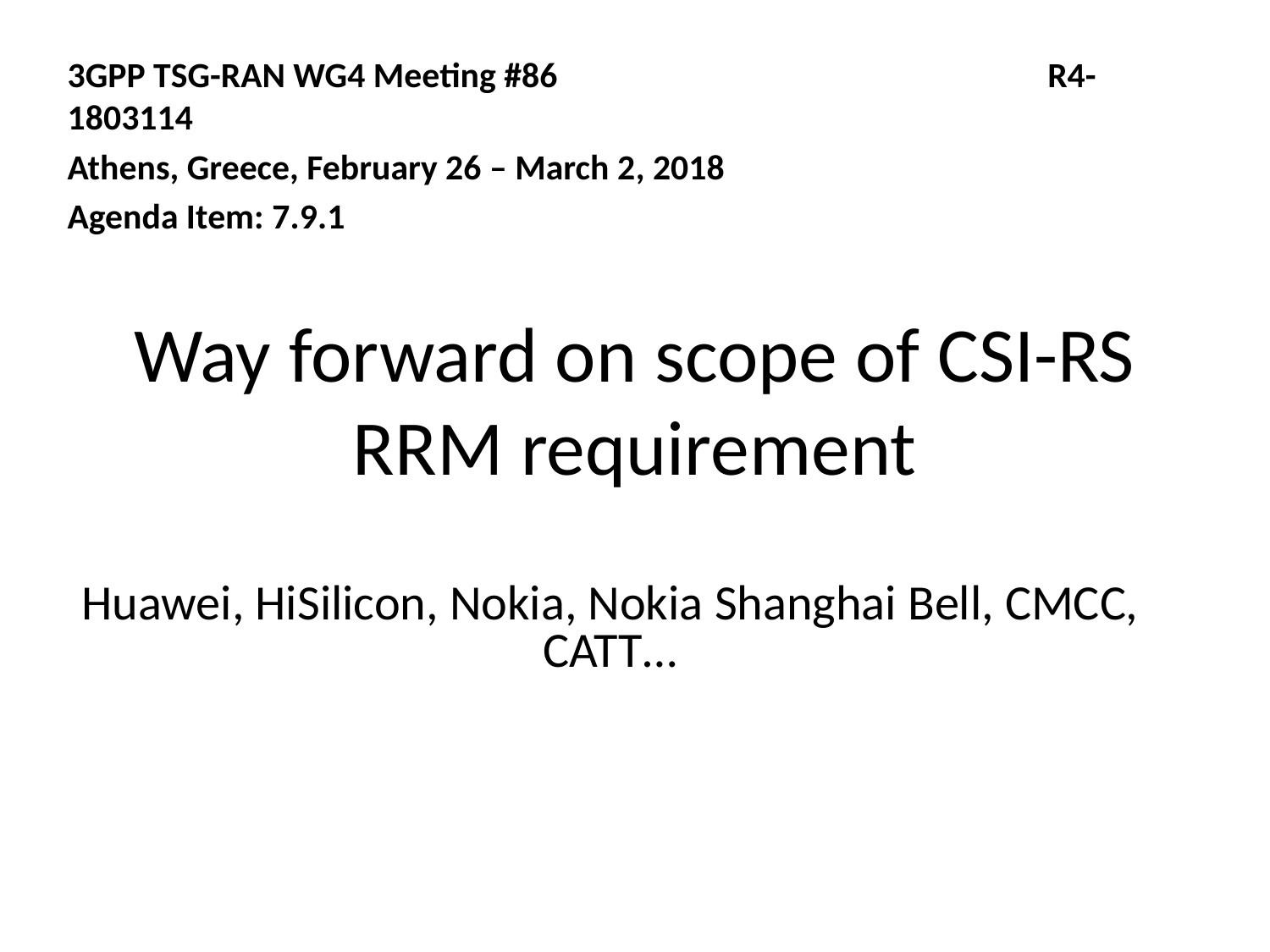

3GPP TSG-RAN WG4 Meeting #86		                                           R4-1803114
Athens, Greece, February 26 – March 2, 2018
Agenda Item: 7.9.1
# Way forward on scope of CSI-RS RRM requirement
Huawei, HiSilicon, Nokia, Nokia Shanghai Bell, CMCC, CATT…